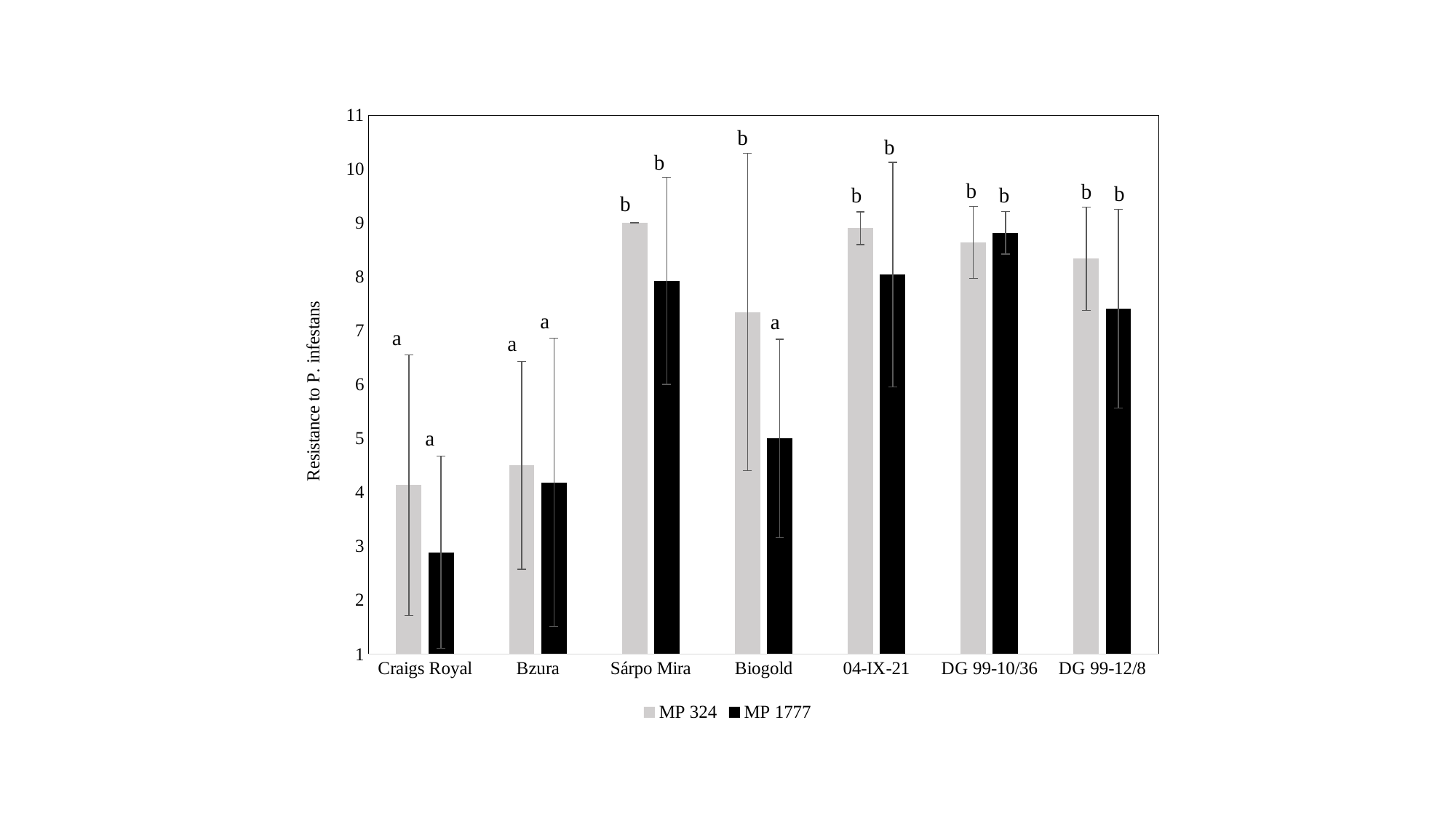

### Chart

| Category | MP 324 | MP 1777 |
|---|---|---|
| Craigs Royal | 4.133333333333334 | 2.888888888888889 |
| Bzura | 4.5 | 4.185185185185185 |
| Sárpo Mira | 9.0 | 7.925925925925926 |
| Biogold | 7.344827586206897 | 5.0 |
| 04-IX-21 | 8.9 | 8.037037037037036 |
| DG 99-10/36 | 8.633333333333333 | 8.814814814814815 |
| DG 99-12/8 | 8.333333333333334 | 7.407407407407407 |
b
b
b
b
b
b
b
b
b
a
a
a
a
a